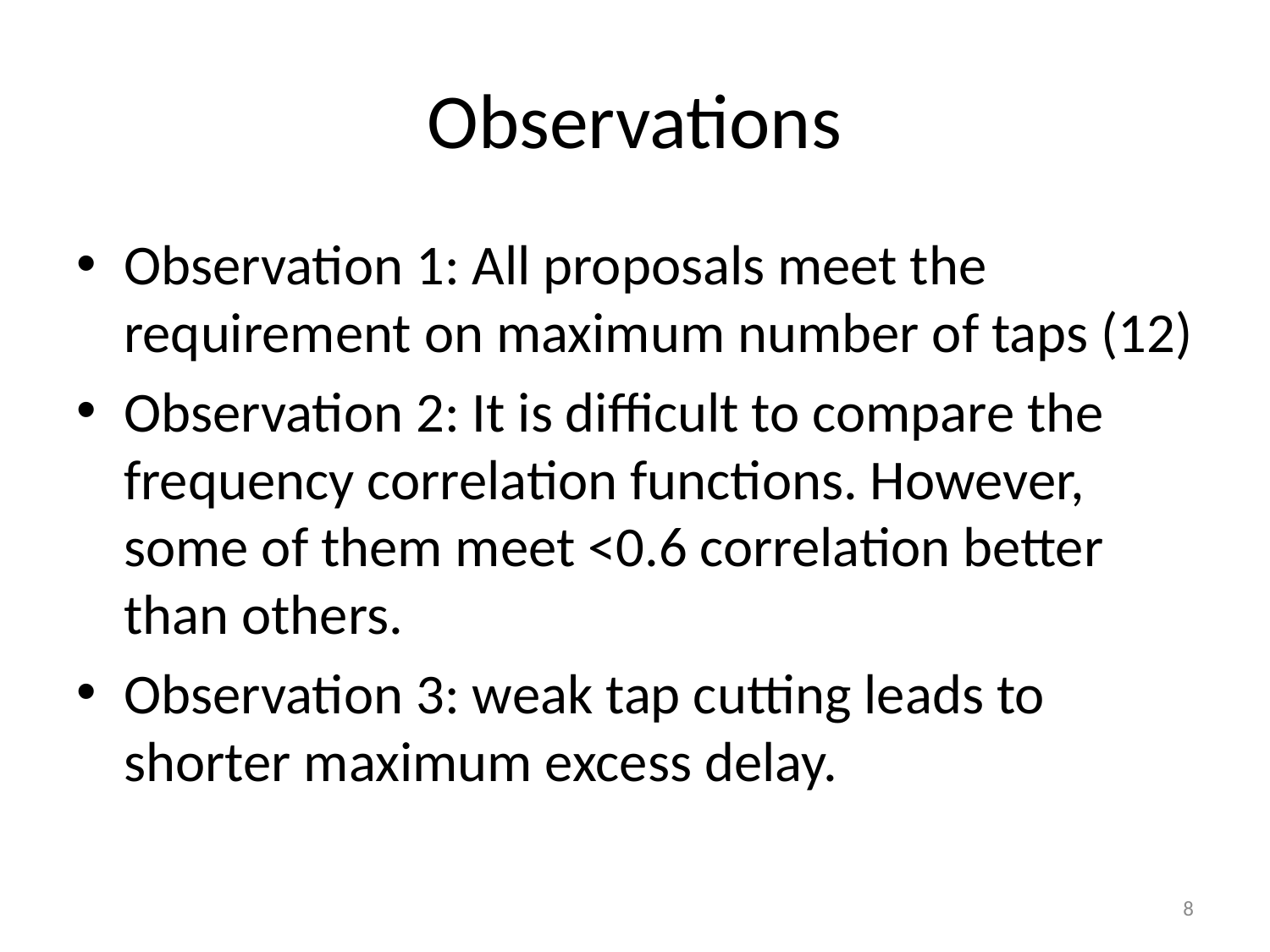

# Observations
Observation 1: All proposals meet the requirement on maximum number of taps (12)
Observation 2: It is difficult to compare the frequency correlation functions. However, some of them meet <0.6 correlation better than others.
Observation 3: weak tap cutting leads to shorter maximum excess delay.
8